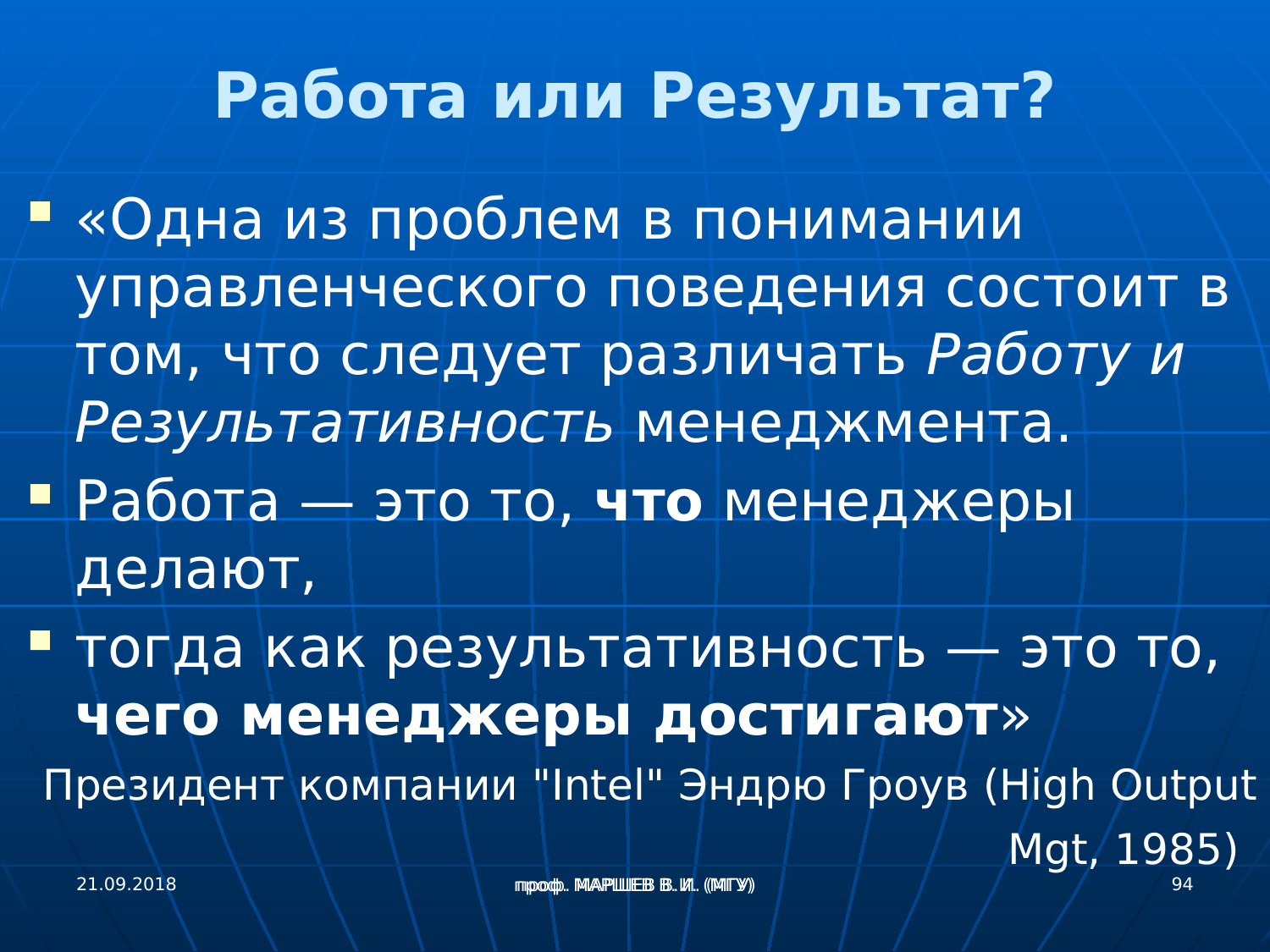

Работа или Результат?
«Одна из проблем в понимании управленческого поведения состоит в том, что следует различать Работу и Результативность менеджмента.
Работа — это то, что менеджеры делают,
тогда как результативность — это то, чего менеджеры достигают»
Президент компании "Intel" Эндрю Гроув (High Output Mgt, 1985)
21.09.2018
94
проф. МАРШЕВ В. И. (МГУ)
проф. МАРШЕВ В.И. (МГУ)